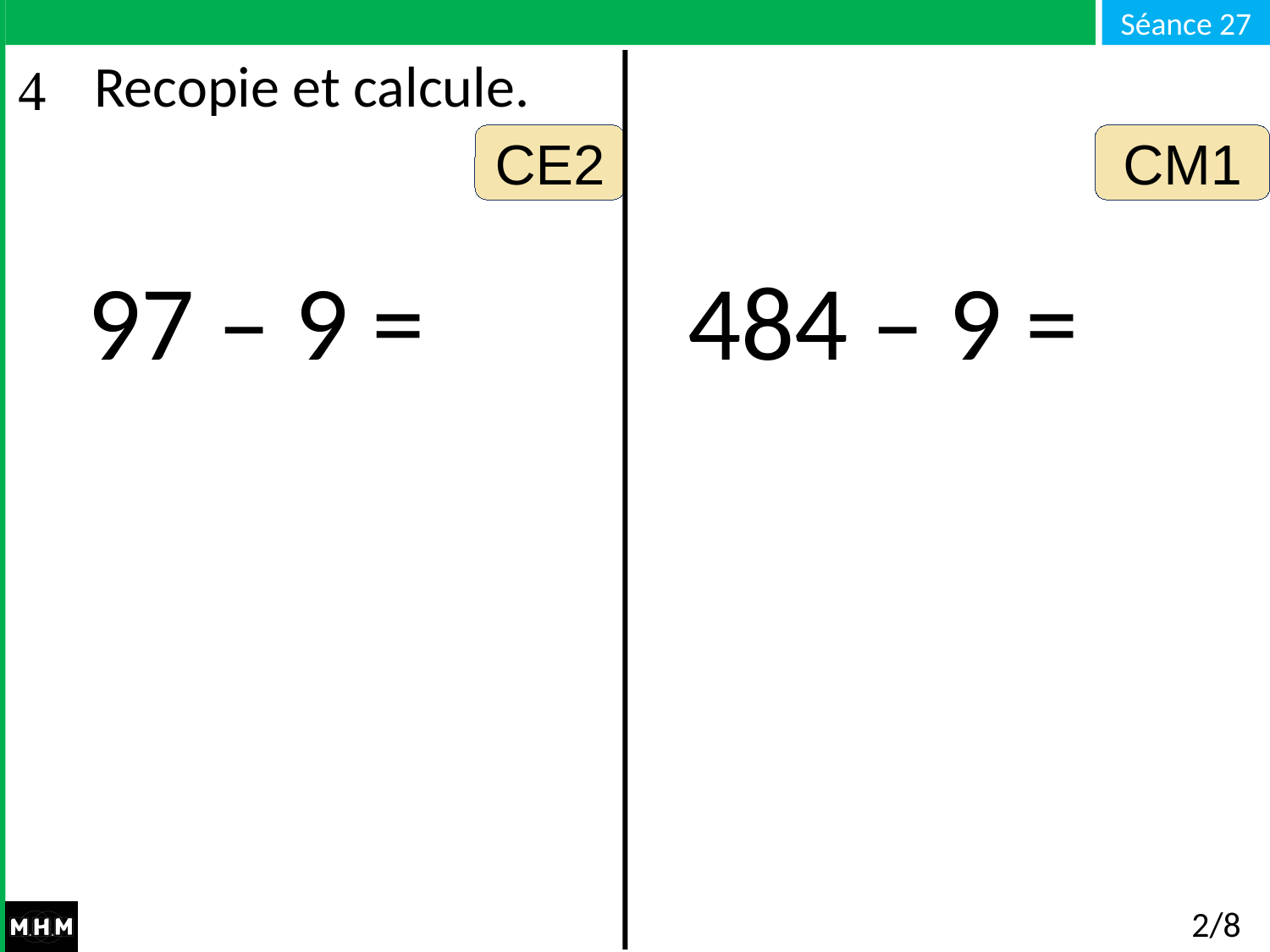

# Recopie et calcule.
CE2
CM1
97 – 9 =
484 – 9 =
2/8